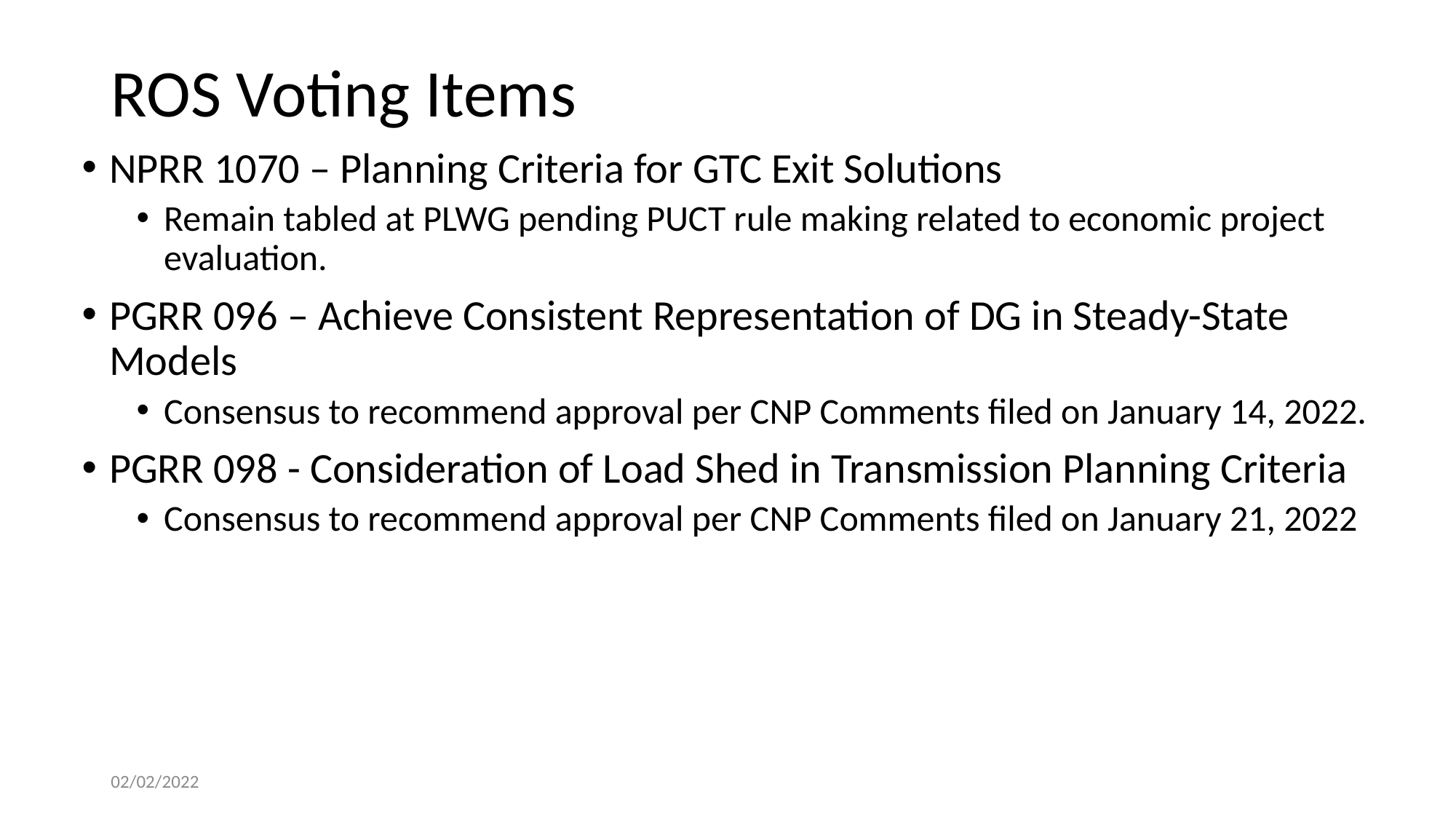

# ROS Voting Items
NPRR 1070 – Planning Criteria for GTC Exit Solutions
Remain tabled at PLWG pending PUCT rule making related to economic project evaluation.
PGRR 096 – Achieve Consistent Representation of DG in Steady-State Models
Consensus to recommend approval per CNP Comments filed on January 14, 2022.
PGRR 098 - Consideration of Load Shed in Transmission Planning Criteria
Consensus to recommend approval per CNP Comments filed on January 21, 2022

02/02/2022